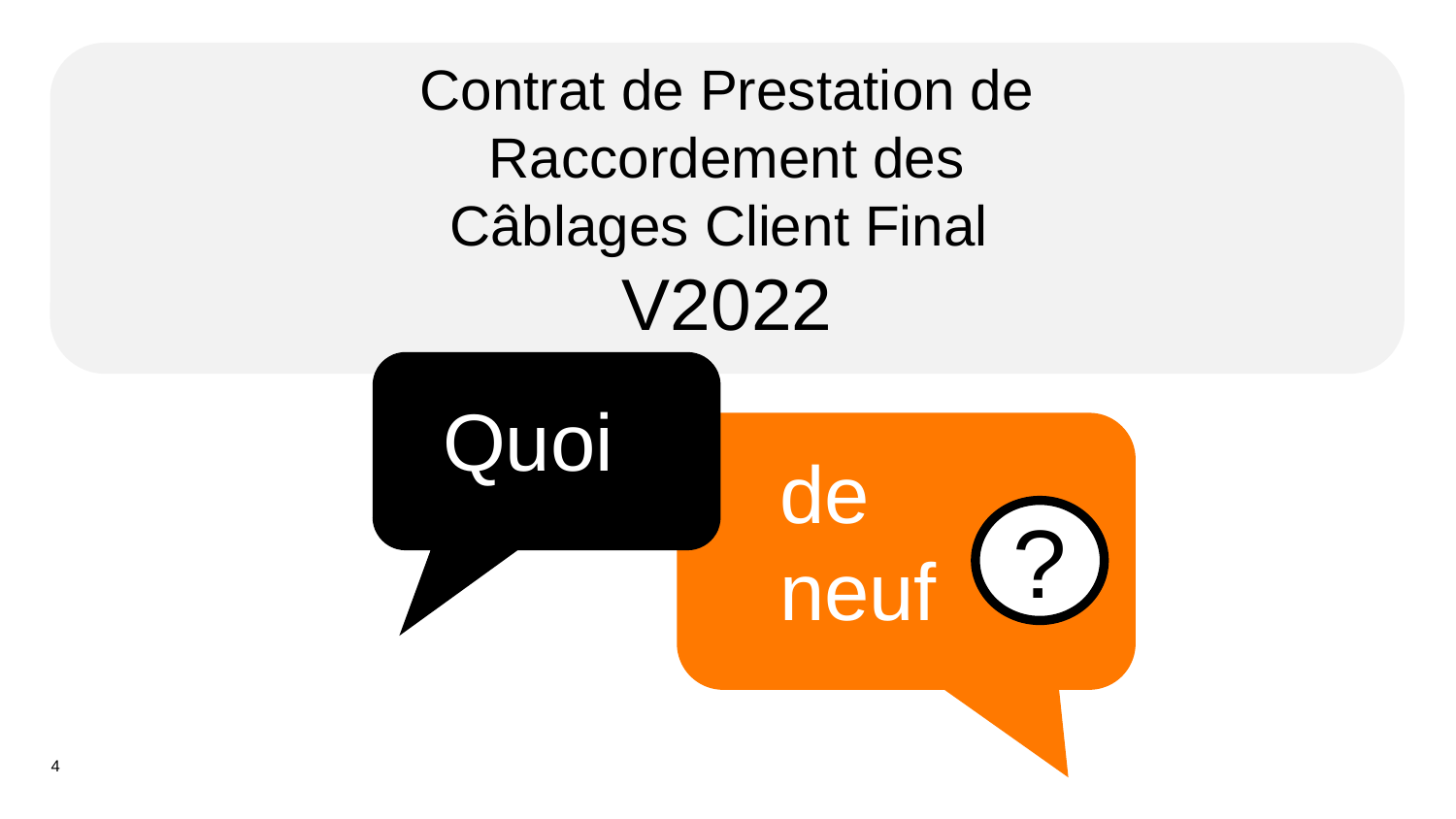

Contrat de Prestation de
Raccordement des
Câblages Client Final
V2022

Quoi

de
neuf

?